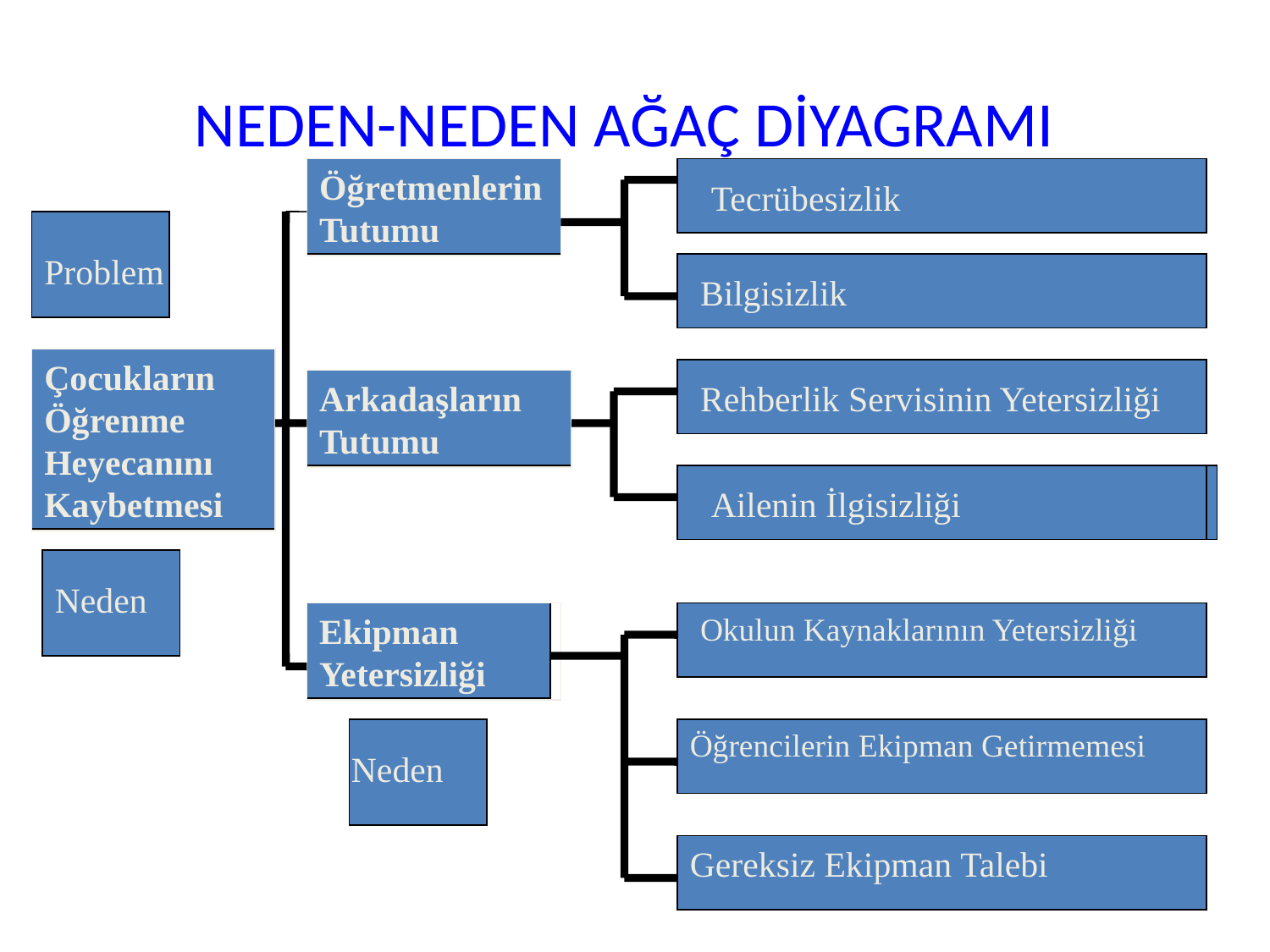

# NEDEN-NEDEN AĞAÇ DİYAGRAMI

Öğretmenlerin Tutumu

Tecrübesizlik

Problem

Bilgisizlik

Çocukların Öğrenme Heyecanını Kaybetmesi

Arkadaşların Tutumu
Rehberlik Servisinin Yetersizliği

Ailenin İlgisizliği

Neden

Ekipman Yetersizliği

Okulun Kaynaklarının Yetersizliği

Öğrencilerin Ekipman Getirmemesi
Neden

Gereksiz Ekipman Talebi